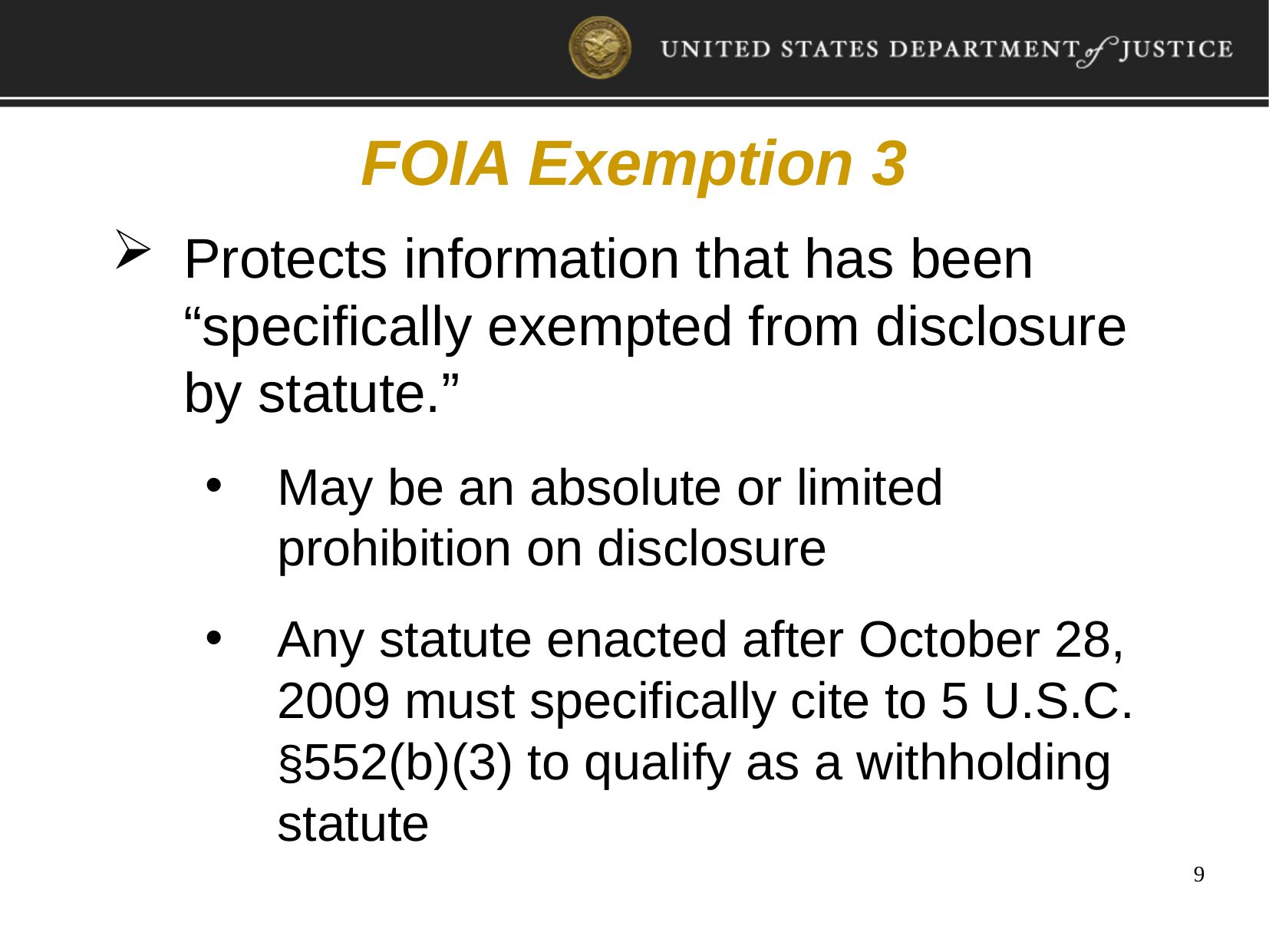

FOIA Exemption 3
Protects information that has been “specifically exempted from disclosure by statute.”
May be an absolute or limited prohibition on disclosure
Any statute enacted after October 28, 2009 must specifically cite to 5 U.S.C. §552(b)(3) to qualify as a withholding statute
9